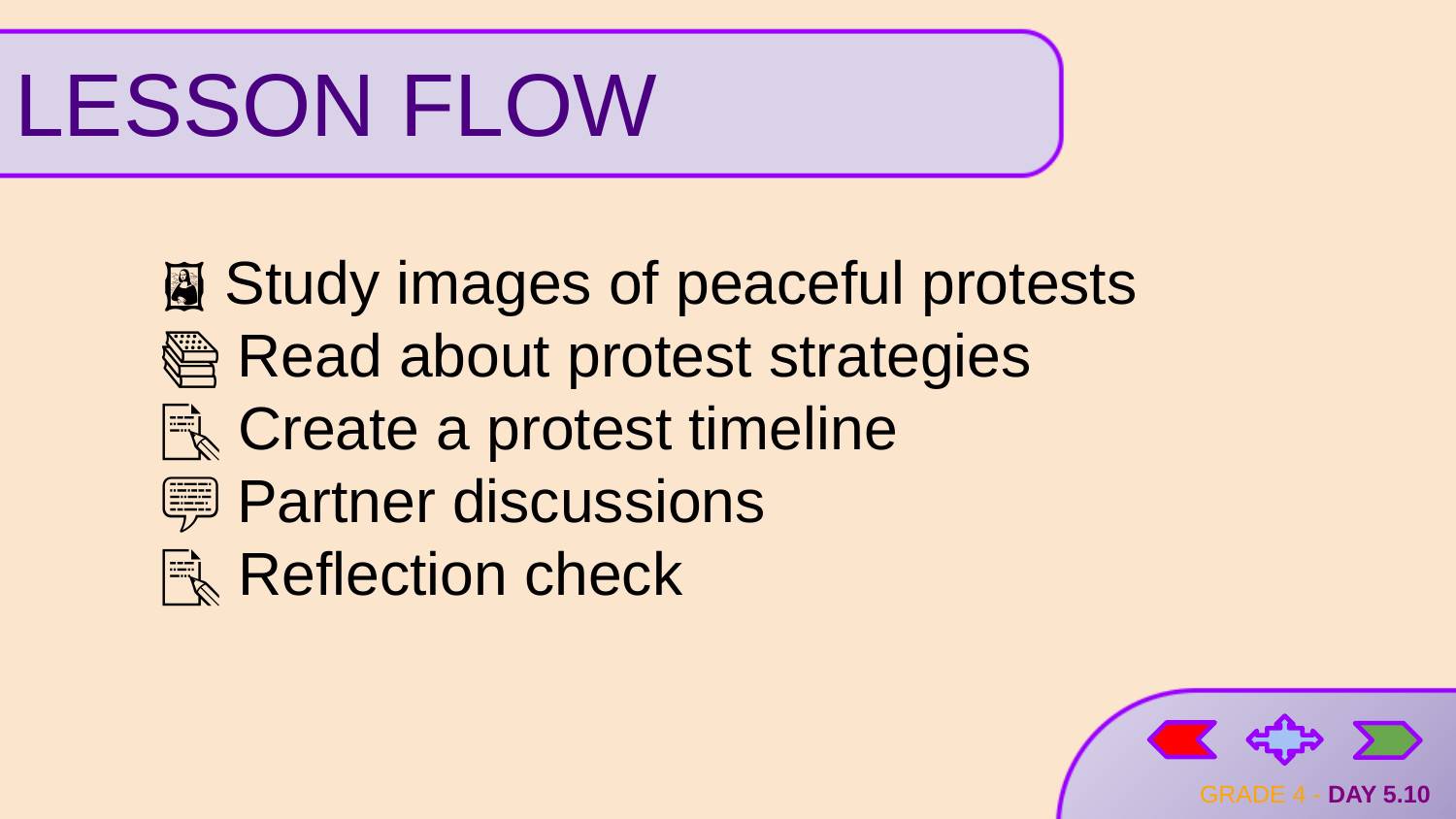

# LESSON FLOW

🖼️ Study images of peaceful protests
📚 Read about protest strategies
📝 Create a protest timeline
💬 Partner discussions
📝 Reflection check

GRADE 4 - DAY 5.10